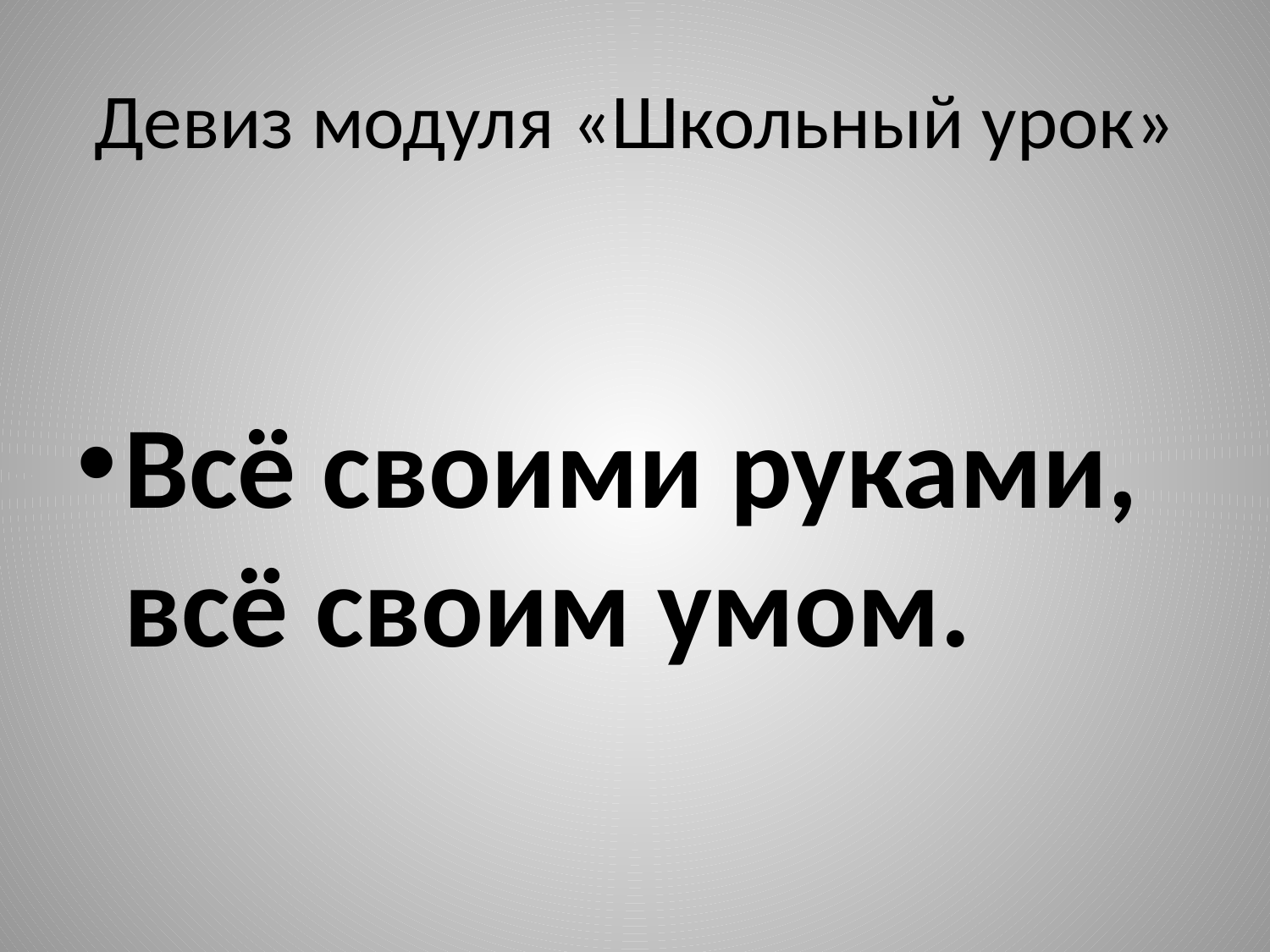

# Девиз модуля «Школьный урок»

Всё своими руками, всё своим умом.